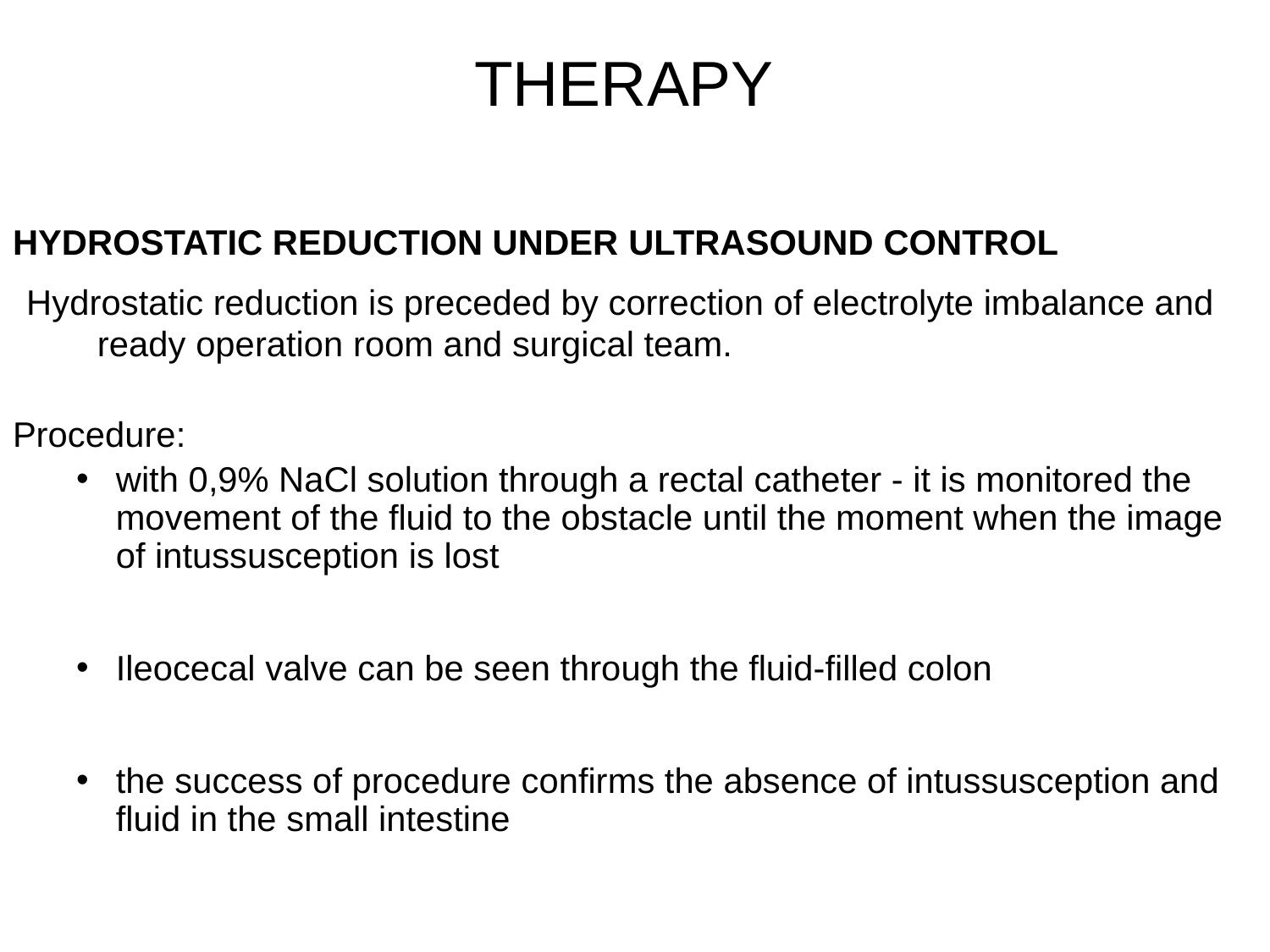

# THERAPY

HYDROSTATIC REDUCTION UNDER ULTRASOUND CONTROL
 Hydrostatic reduction is preceded by correction of electrolyte imbalance and ready operation room and surgical team.

Procedure:
with 0,9% NaCl solution through a rectal catheter - it is monitored the movement of the fluid to the obstacle until the moment when the image of intussusception is lost

Ileocecal valve can be seen through the fluid-filled colon

the success of procedure confirms the absence of intussusception and fluid in the small intestine